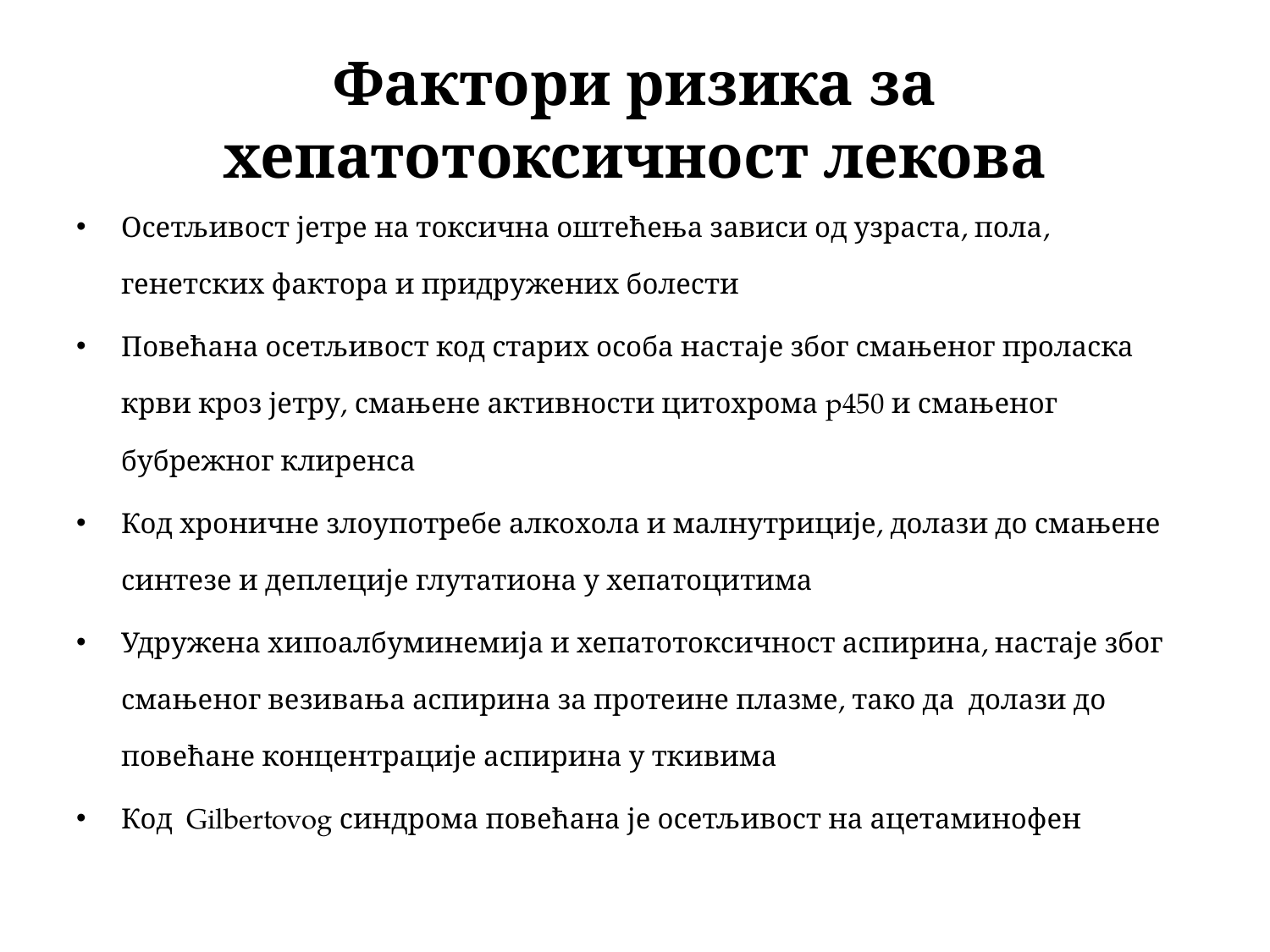

# Фактори ризика за хепатотоксичност лекова
Осетљивост јетре на токсична оштећења зависи од узраста, пола, генетских фактора и придружених болести
Повећана осетљивост код старих особа настаје због смањеног проласка крви кроз јетру, смањене активности цитохрома p450 и смањеног бубрежног клиренса
Код хроничне злоупотребе алкохола и малнутриције, долази до смањене синтезе и деплеције глутатиона у хепатоцитима
Удружена хипоалбуминемија и хепатотоксичност аспирина, настаје због смањеног везивања аспирина за протеине плазме, тако да  долази до повећане концентрације аспирина у ткивима
Код  Gilbertovog синдрома повећана је осетљивост на ацетаминофен